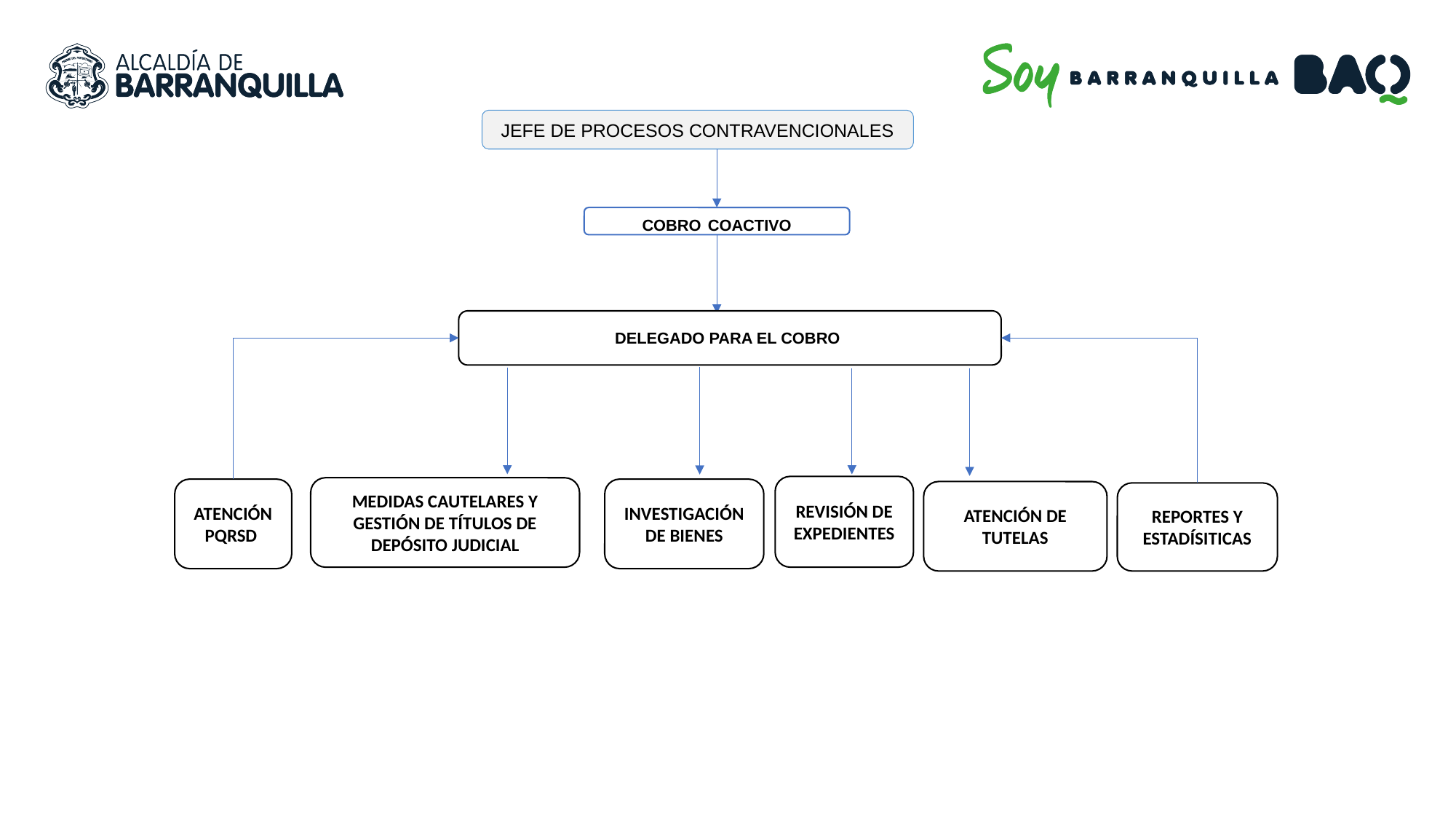

JEFE DE PROCESOS CONTRAVENCIONALES
COBRO COACTIVO
DELEGADO PARA EL COBRO
REVISIÓN DE EXPEDIENTES
MEDIDAS CAUTELARES Y GESTIÓN DE TÍTULOS DE DEPÓSITO JUDICIAL
ATENCIÓN PQRSD
INVESTIGACIÓN DE BIENES
ATENCIÓN DE TUTELAS
REPORTES Y ESTADÍSITICAS